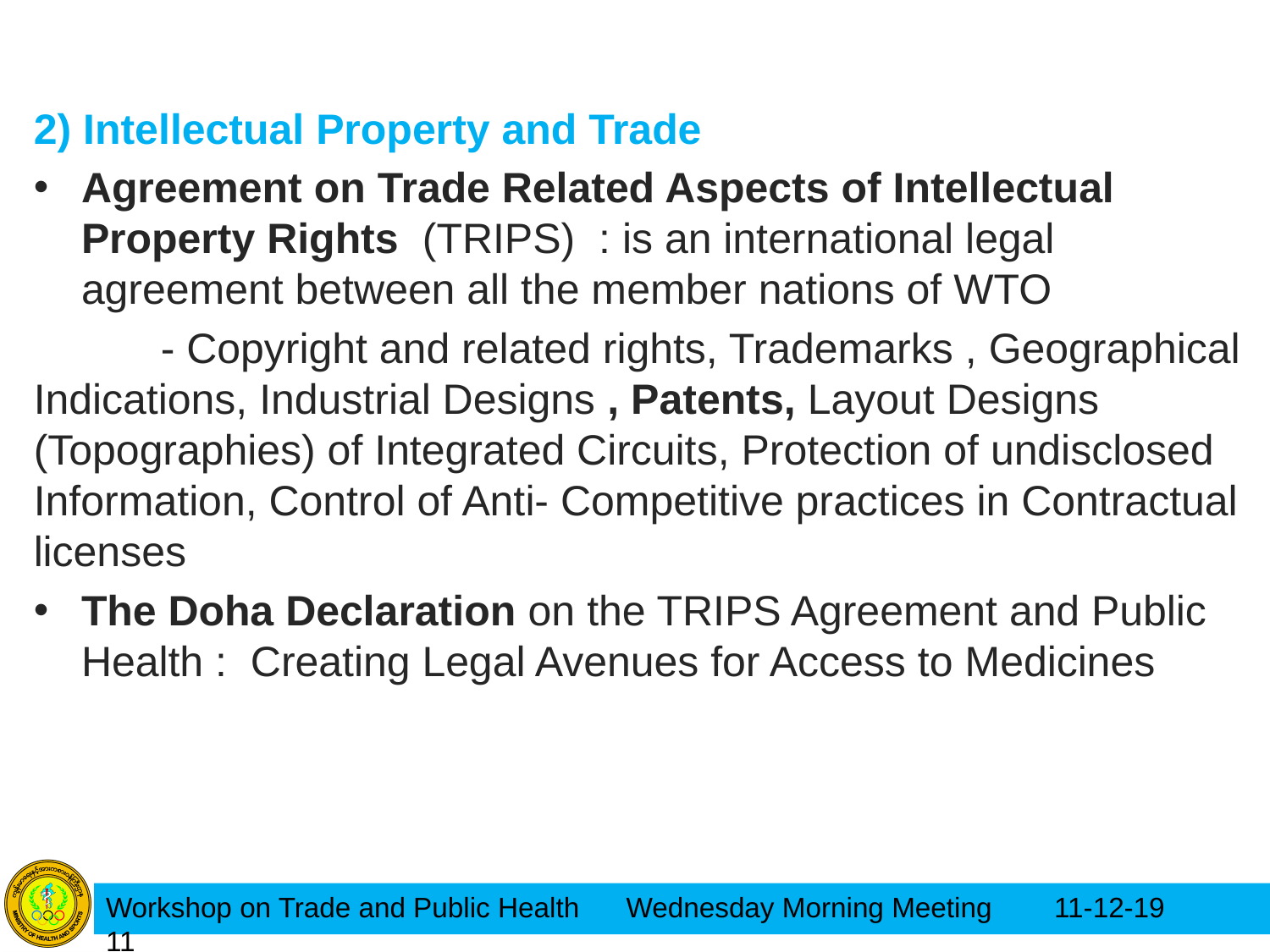

2) Intellectual Property and Trade
Agreement on Trade Related Aspects of Intellectual Property Rights  (TRIPS)  : is an international legal agreement between all the member nations of WTO
	- Copyright and related rights, Trademarks , Geographical Indications, Industrial Designs , Patents, Layout Designs (Topographies) of Integrated Circuits, Protection of undisclosed Information, Control of Anti- Competitive practices in Contractual licenses
The Doha Declaration on the TRIPS Agreement and Public Health :  Creating Legal Avenues for Access to Medicines